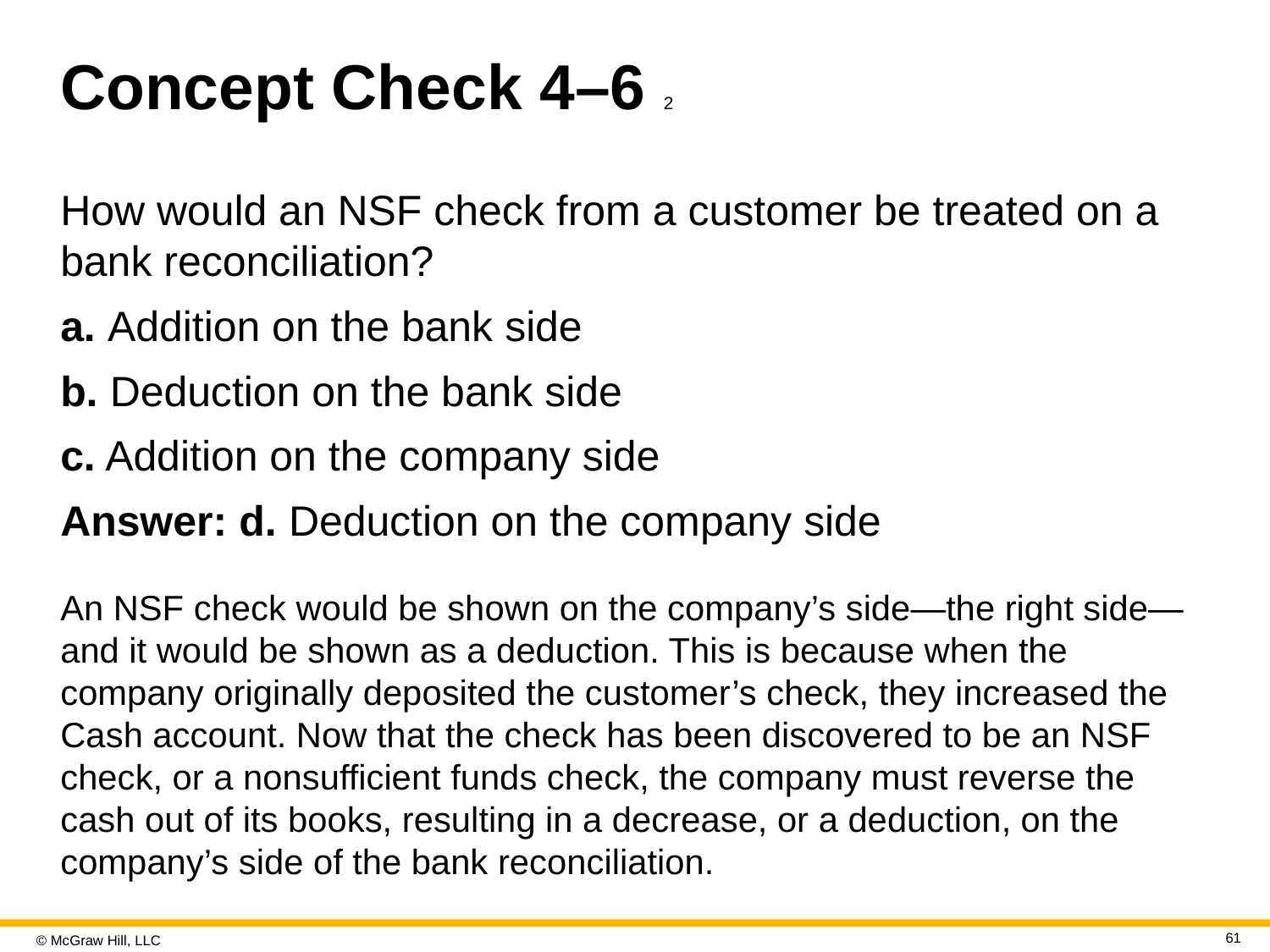

# Concept Check 4–6 2
How would an NSF check from a customer be treated on a bank reconciliation?
a. Addition on the bank side
b. Deduction on the bank side
c. Addition on the company side
Answer: d. Deduction on the company side
An NSF check would be shown on the company’s side—the right side—and it would be shown as a deduction. This is because when the company originally deposited the customer’s check, they increased the Cash account. Now that the check has been discovered to be an NSF check, or a nonsufficient funds check, the company must reverse the cash out of its books, resulting in a decrease, or a deduction, on the company’s side of the bank reconciliation.
61